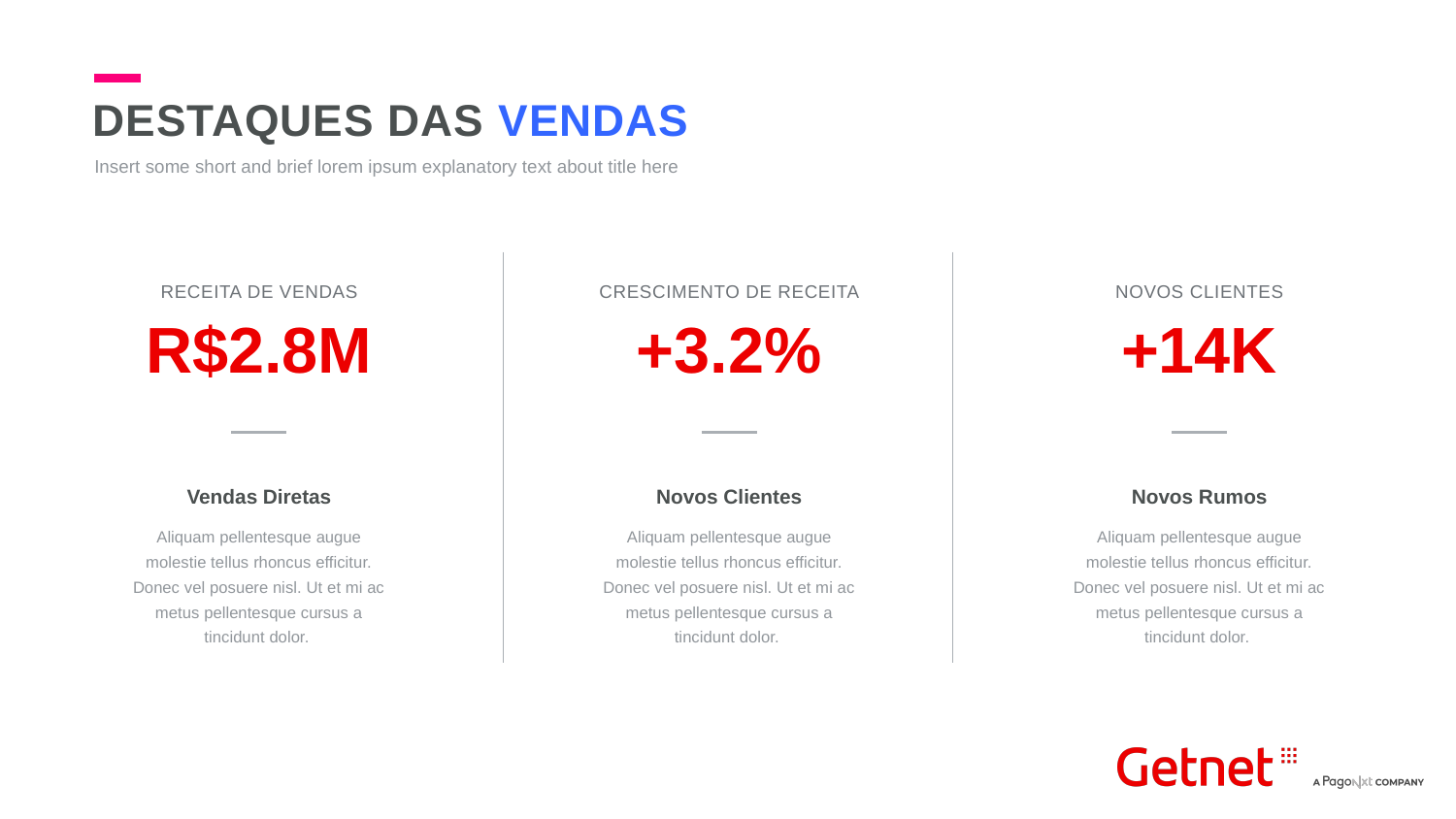

destaques das vendas
Insert some short and brief lorem ipsum explanatory text about title here
RECEITA DE VENDAS
r$2.8m
Vendas Diretas
Aliquam pellentesque augue molestie tellus rhoncus efficitur. Donec vel posuere nisl. Ut et mi ac metus pellentesque cursus a tincidunt dolor.
CRESCIMENTO DE RECEITA
+3.2%
Novos Clientes
Aliquam pellentesque augue molestie tellus rhoncus efficitur. Donec vel posuere nisl. Ut et mi ac metus pellentesque cursus a tincidunt dolor.
NOVOS CLIENTES
+14K
Novos Rumos
Aliquam pellentesque augue molestie tellus rhoncus efficitur. Donec vel posuere nisl. Ut et mi ac metus pellentesque cursus a tincidunt dolor.